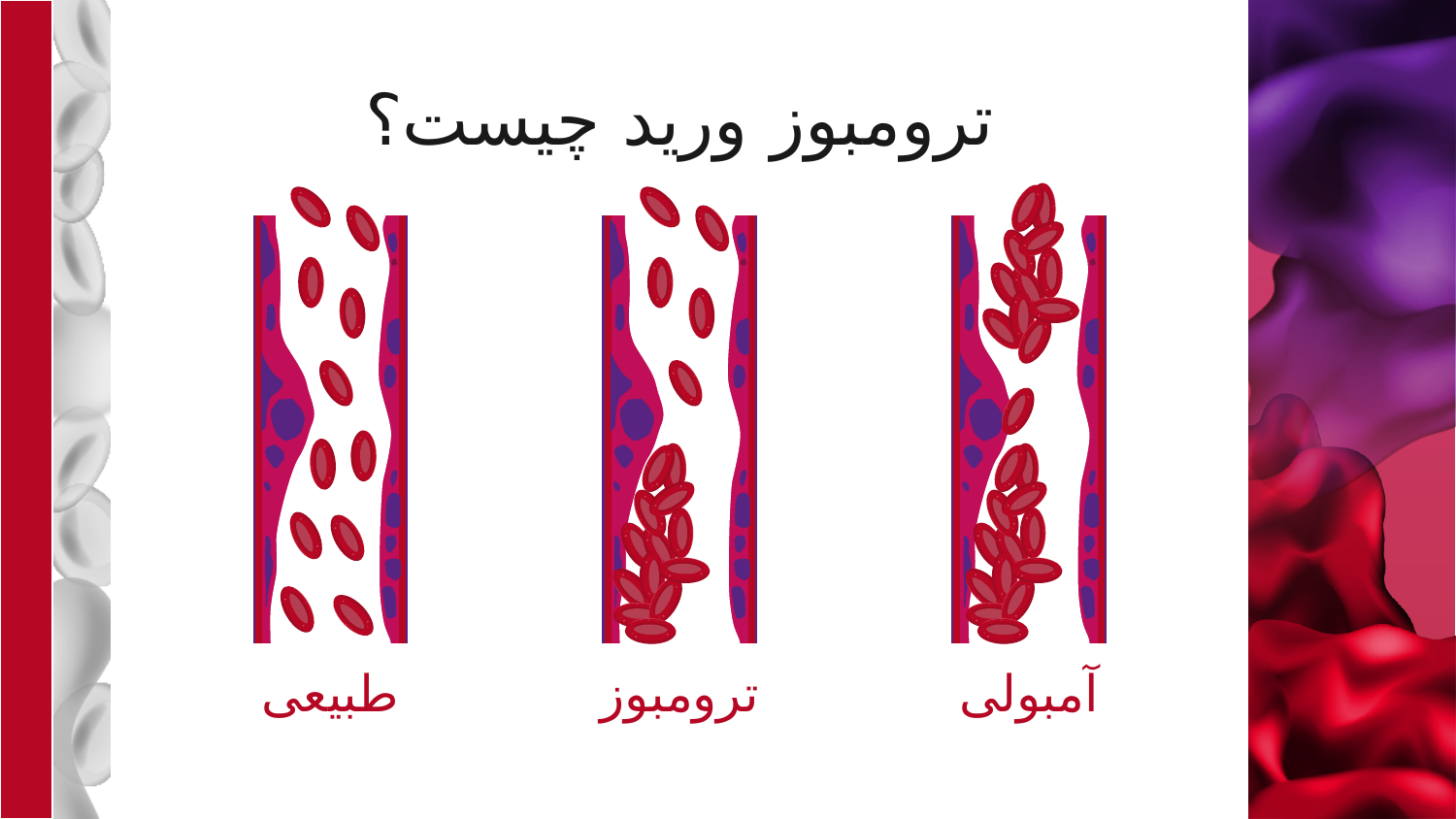

# ترومبوز ورید چیست؟

طبیعی
ترومبوز
آمبولی